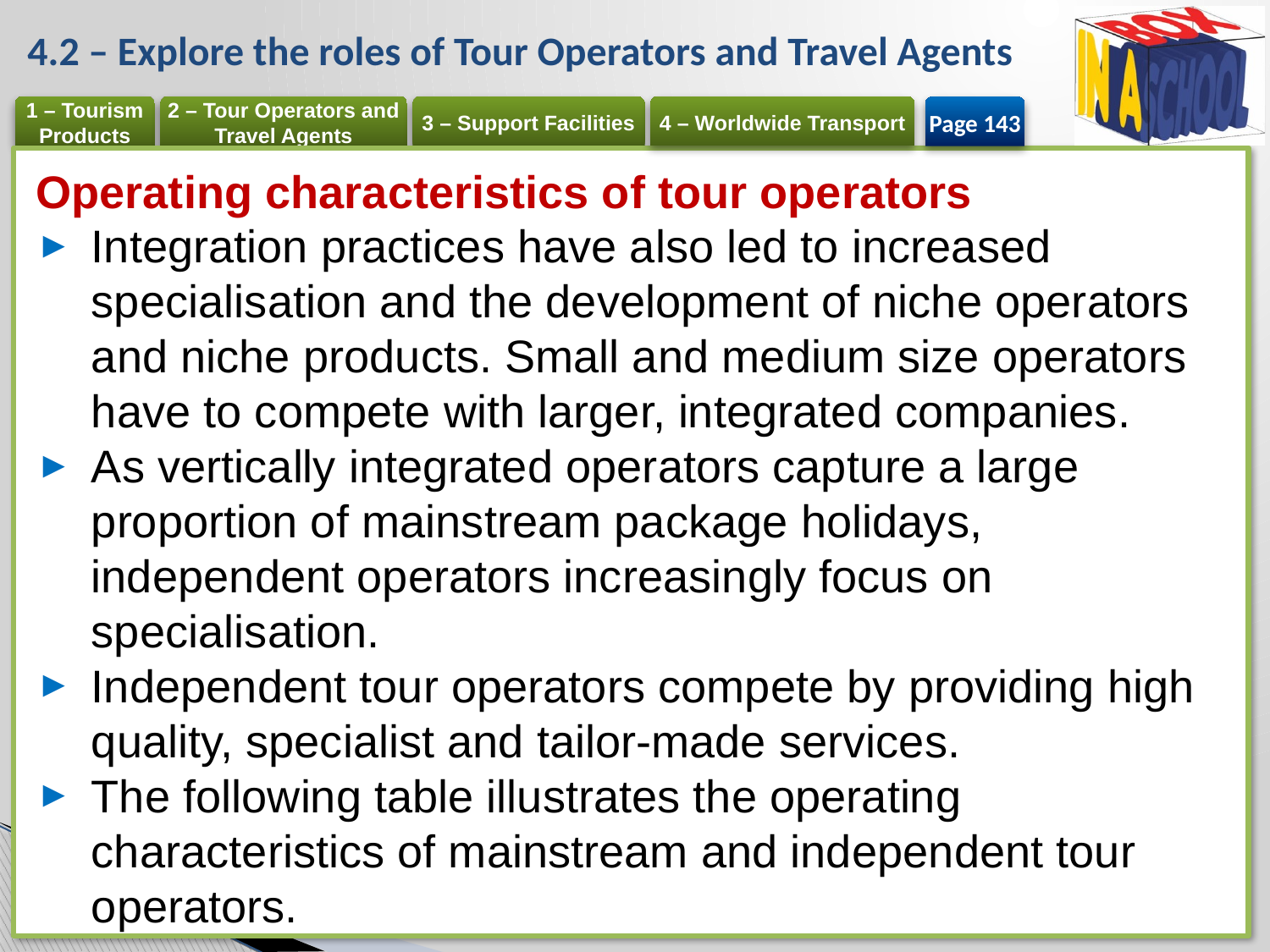

# 4.2 – Explore the roles of Tour Operators and Travel Agents
Page 143
Operating characteristics of tour operators
Integration practices have also led to increased specialisation and the development of niche operators and niche products. Small and medium size operators have to compete with larger, integrated companies.
As vertically integrated operators capture a large proportion of mainstream package holidays, independent operators increasingly focus on specialisation.
Independent tour operators compete by providing high quality, specialist and tailor-made services.
The following table illustrates the operating characteristics of mainstream and independent tour operators.